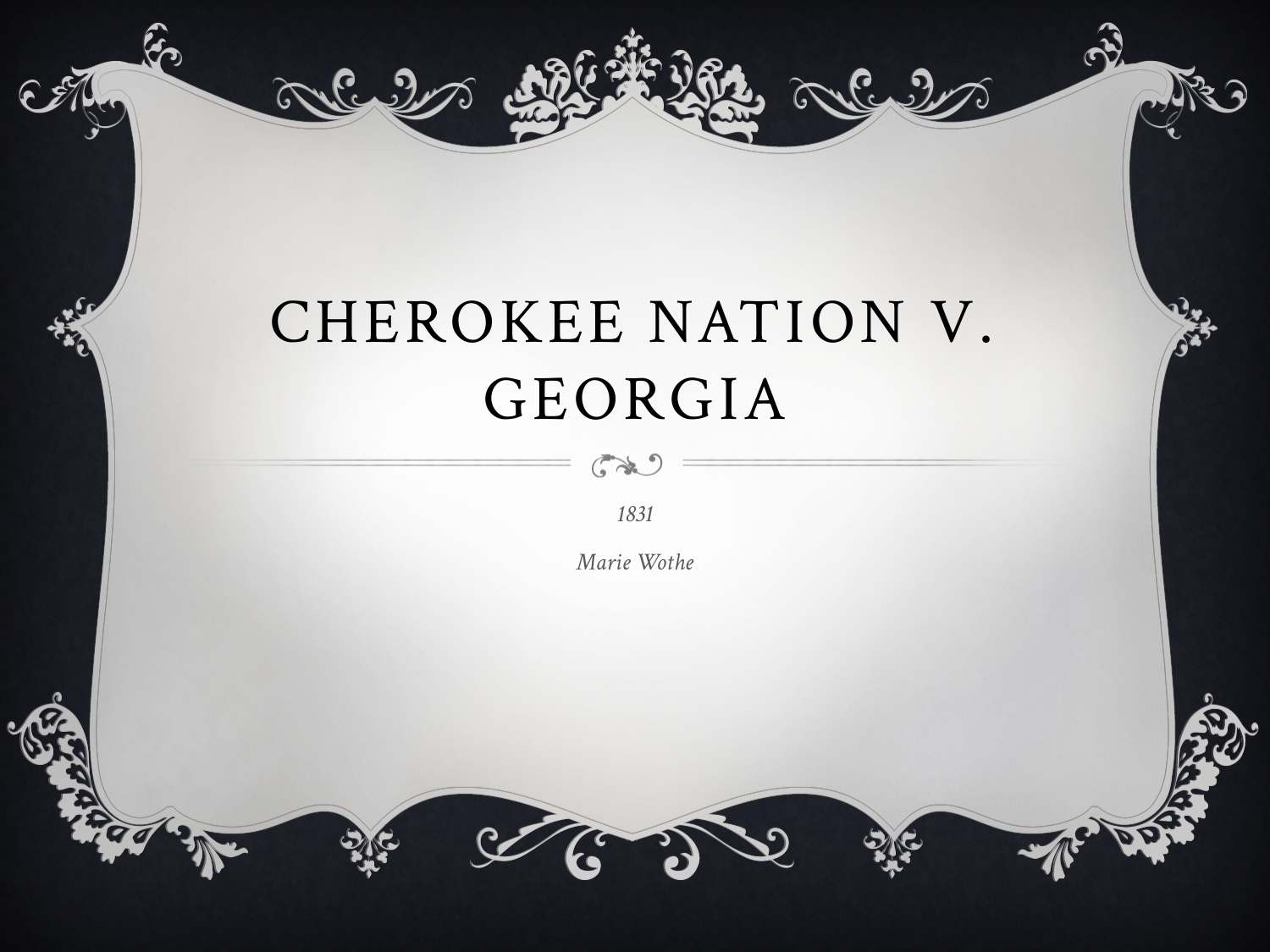

# Cherokee Nation v. Georgia
1831
Marie Wothe